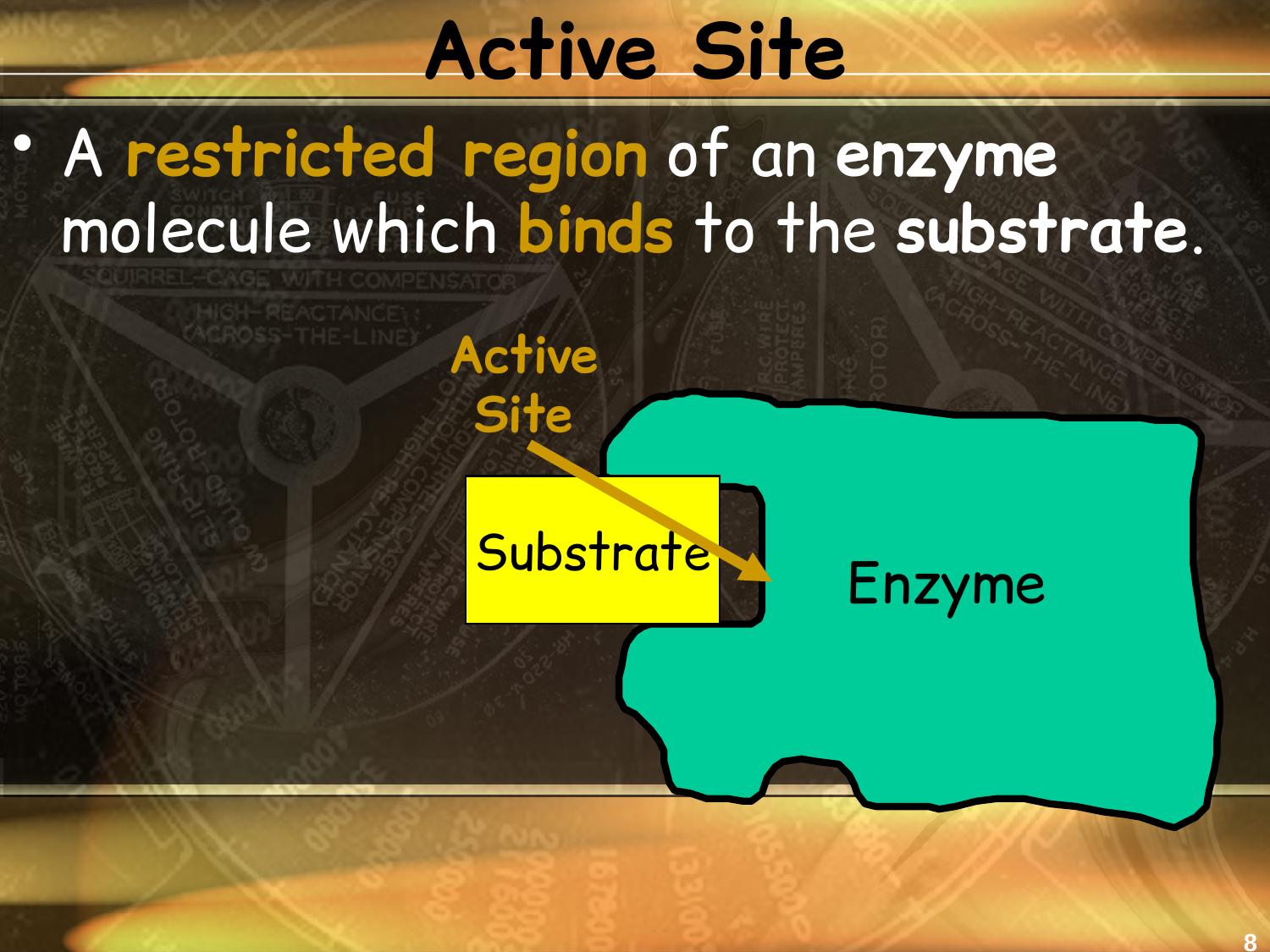

# Active Site
A restricted region of an enzyme molecule which binds to the substrate.
Active Site

Enzyme

Substrate
8